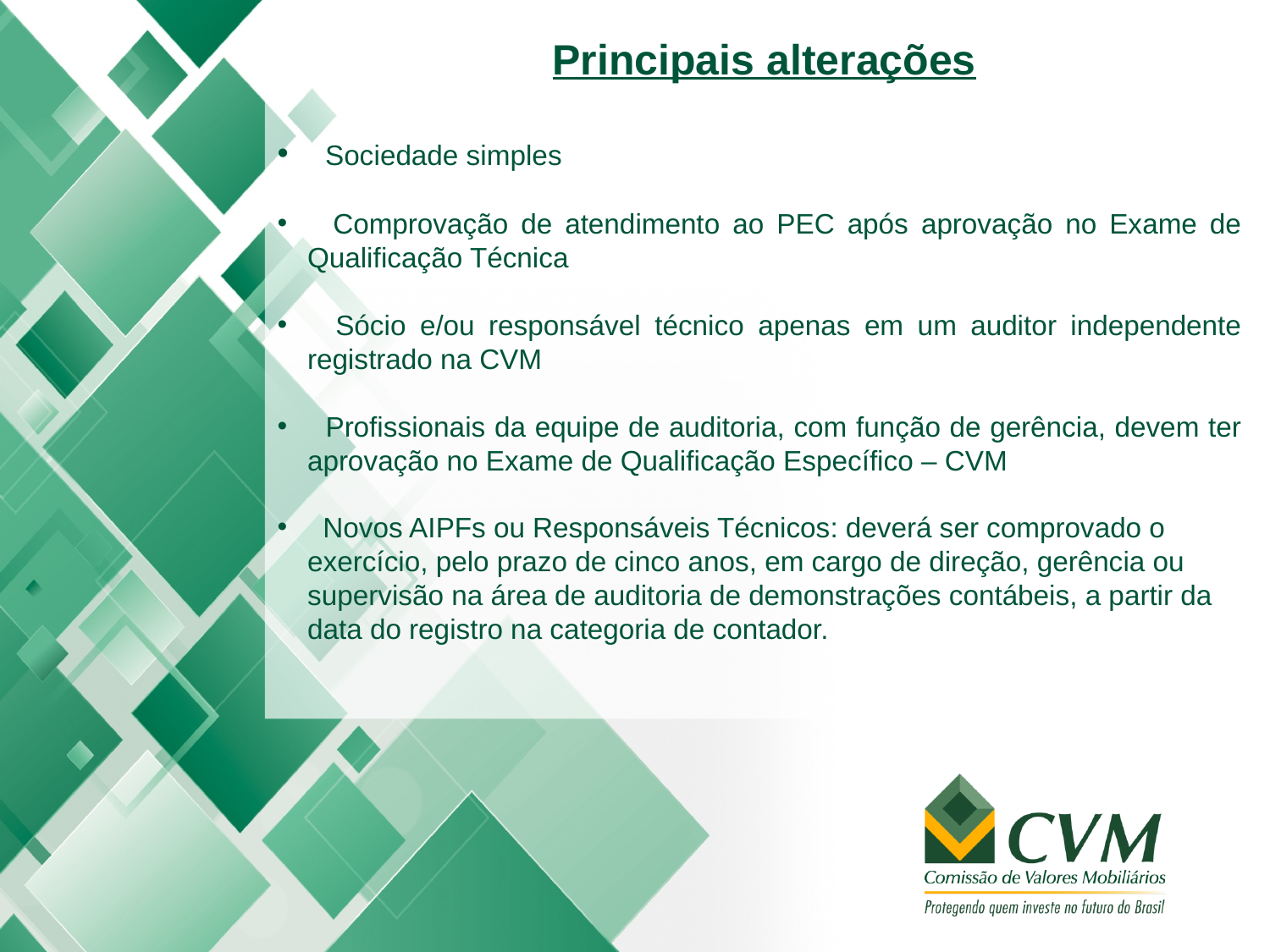

Principais alterações

  Sociedade simples

  Comprovação de atendimento ao PEC após aprovação no Exame de Qualificação Técnica

  Sócio e/ou responsável técnico apenas em um auditor independente registrado na CVM

  Profissionais da equipe de auditoria, com função de gerência, devem ter aprovação no Exame de Qualificação Específico – CVM

  Novos AIPFs ou Responsáveis Técnicos: deverá ser comprovado o exercício, pelo prazo de cinco anos, em cargo de direção, gerência ou supervisão na área de auditoria de demonstrações contábeis, a partir da data do registro na categoria de contador.